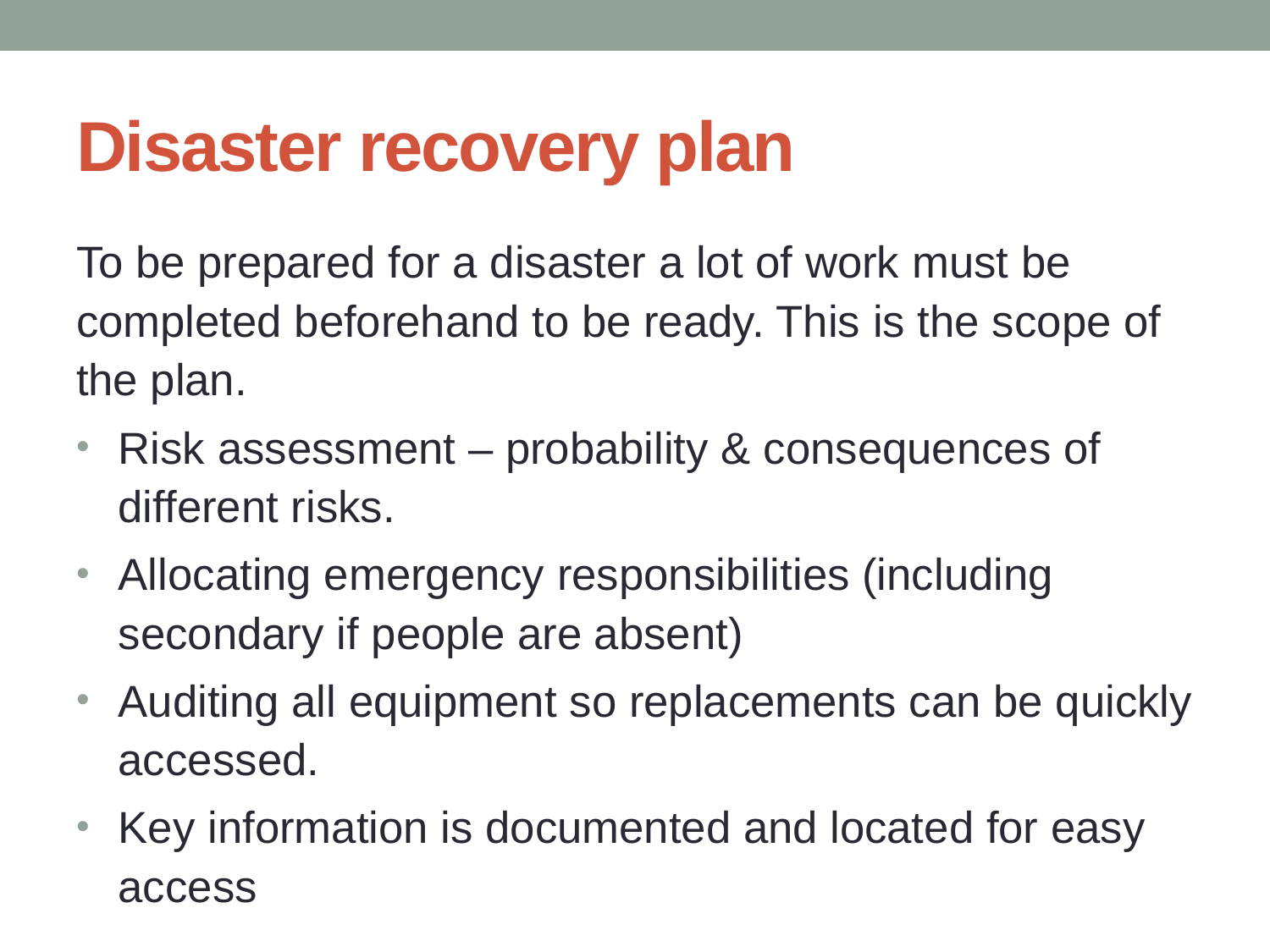

# Disaster recovery plan
To be prepared for a disaster a lot of work must be completed beforehand to be ready. This is the scope of the plan.
Risk assessment – probability & consequences of different risks.
Allocating emergency responsibilities (including secondary if people are absent)
Auditing all equipment so replacements can be quickly accessed.
Key information is documented and located for easy access